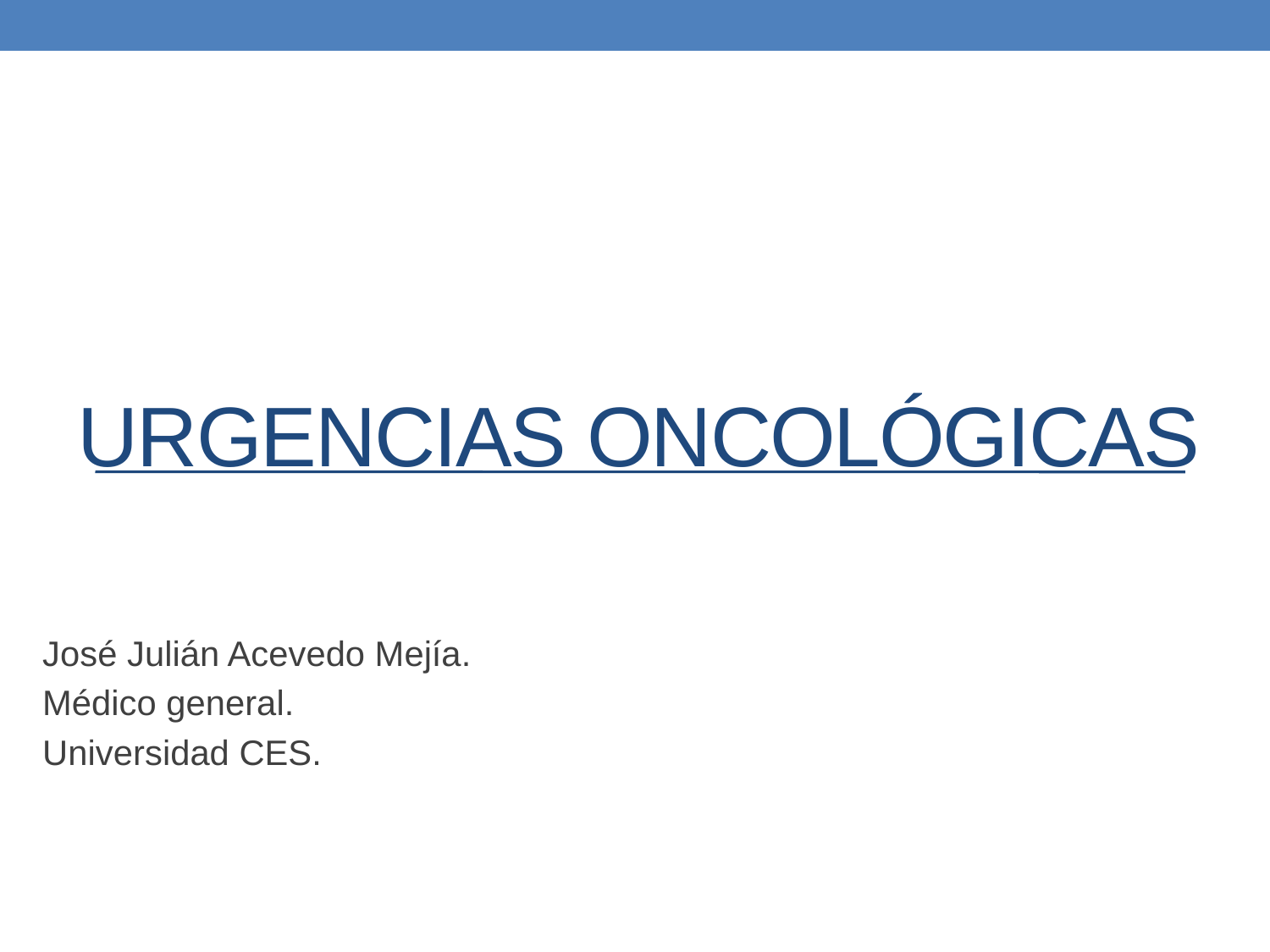

# Urgencias oncológicas
José Julián Acevedo Mejía.
Médico general.
Universidad CES.